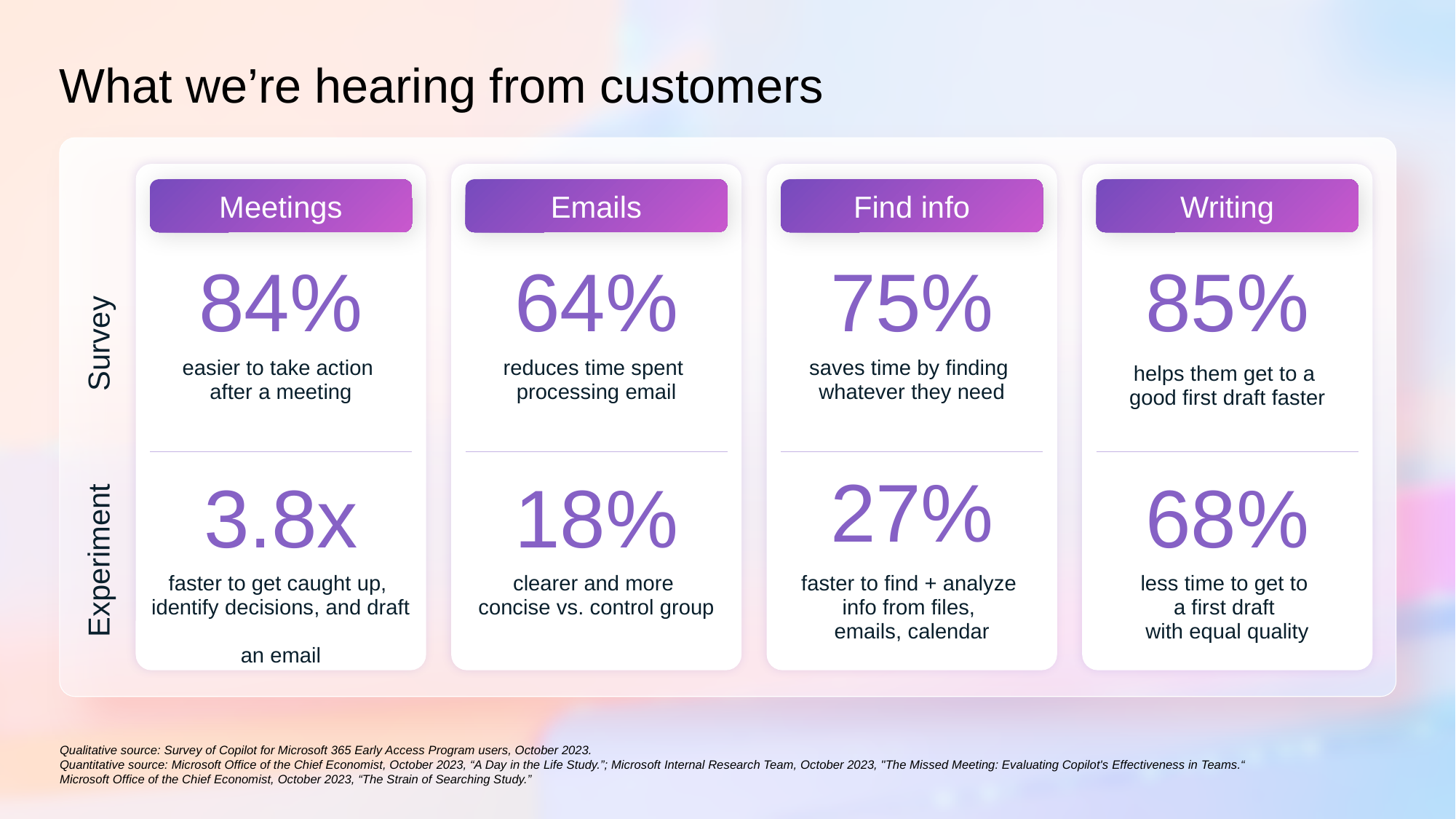

# What we’re hearing from customers

Meetings
Emails
Find info
Writing
| 84% |
| --- |
| easier to take action after a meeting |

| 64% |
| --- |
| reduces time spent processing email |

| 75% |
| --- |
| saves time by finding whatever they need |

| 85% |
| --- |
| helps them get to a good first draft faster |
Survey

| 27% |
| --- |
| faster to find + analyze info from files, emails, calendar |
| 3.8x |
| --- |
| faster to get caught up, identify decisions, and draft an email |
| 18% |
| --- |
| clearer and more concise vs. control group |
| 68% |
| --- |
| less time to get to a first draft with equal quality |
Experiment
Qualitative source: Survey of Copilot for Microsoft 365 Early Access Program users, October 2023.
Quantitative source: Microsoft Office of the Chief Economist, October 2023, “A Day in the Life Study.”; Microsoft Internal Research Team, October 2023, "The Missed Meeting: Evaluating Copilot's Effectiveness in Teams.“
Microsoft Office of the Chief Economist, October 2023, “The Strain of Searching Study.”